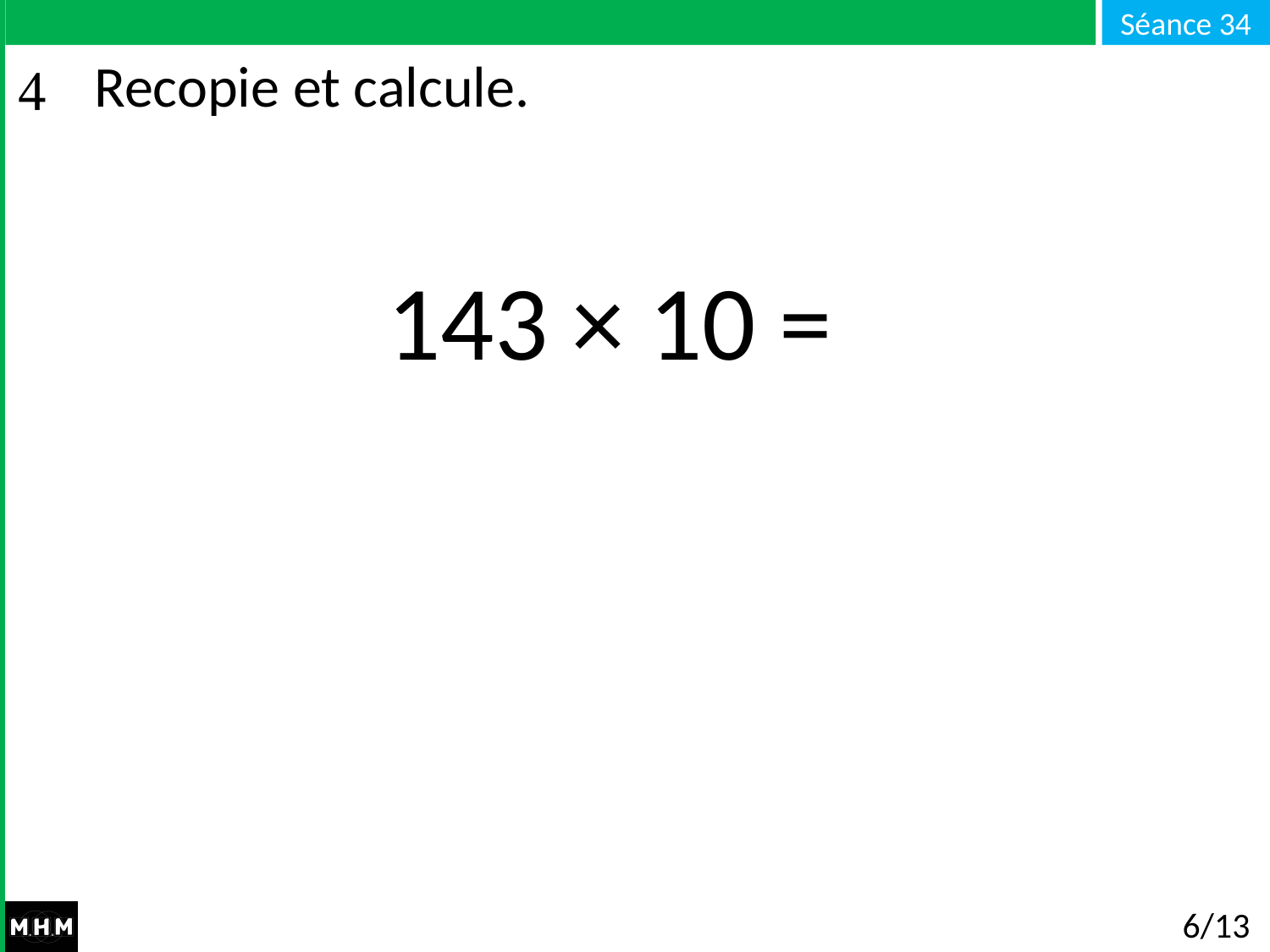

# Recopie et calcule.
143 × 10 =
6/13